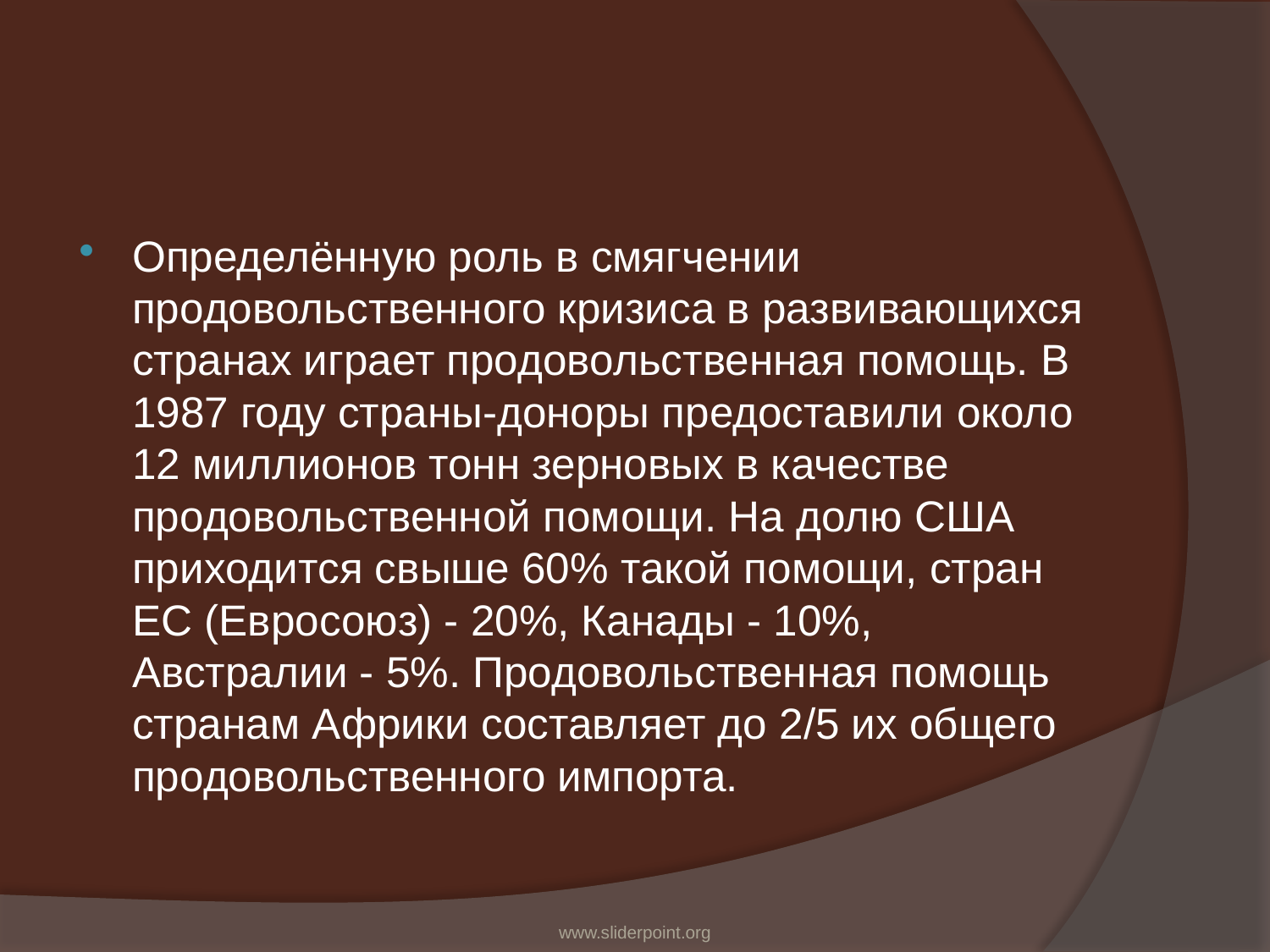

#
Определённую роль в смягчении продовольственного кризиса в развивающихся странах играет продовольственная помощь. В 1987 году страны-доноры предоставили около 12 миллионов тонн зерновых в качестве продовольственной помощи. На долю США приходится свыше 60% такой помощи, стран ЕС (Евросоюз) - 20%, Канады - 10%, Австралии - 5%. Продовольственная помощь странам Африки составляет до 2/5 их общего продовольственного импорта.

www.sliderpoint.org